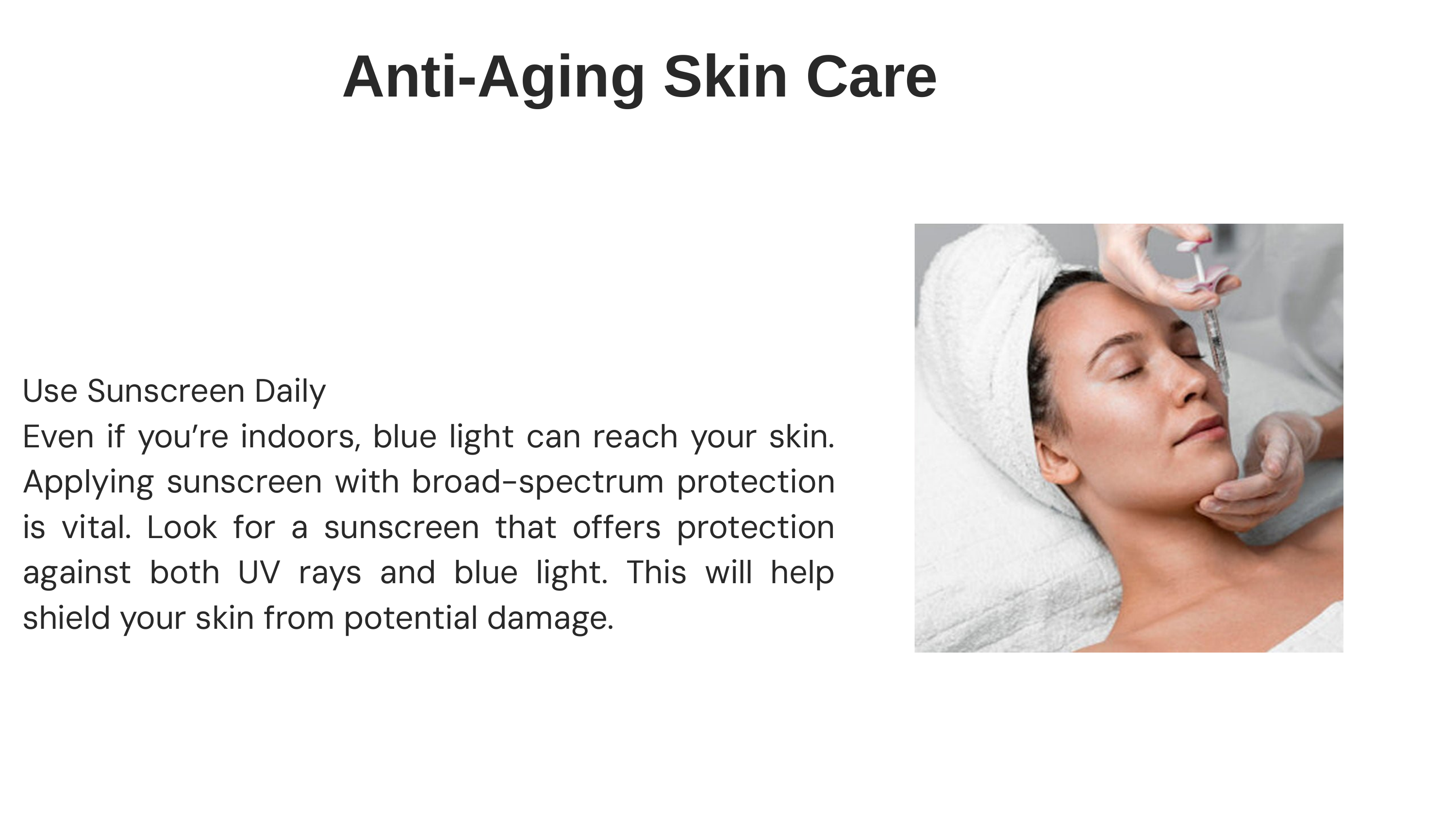

Anti-Aging Skin Care

Use Sunscreen Daily
Even if you’re indoors, blue light can reach your skin. Applying sunscreen with broad-spectrum protection is vital. Look for a sunscreen that offers protection against both UV rays and blue light. This will help shield your skin from potential damage.